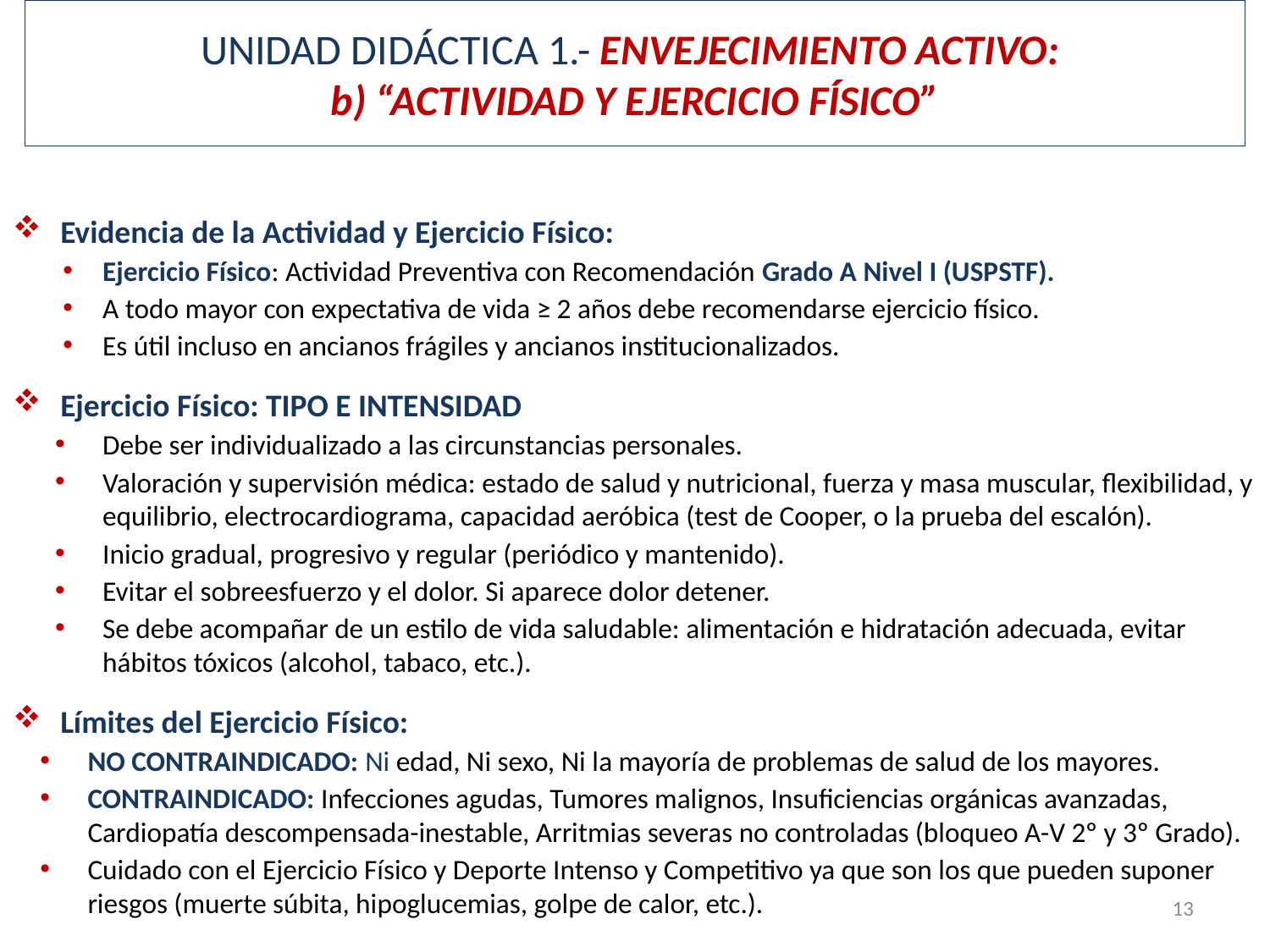

# UNIDAD DIDÁCTICA 1.- ENVEJECIMIENTO ACTIVO: b) “ACTIVIDAD Y EJERCICIO FÍSICO”

Evidencia de la Actividad y Ejercicio Físico:
Ejercicio Físico: Actividad Preventiva con Recomendación Grado A Nivel I (USPSTF).
A todo mayor con expectativa de vida ≥ 2 años debe recomendarse ejercicio físico.
Es útil incluso en ancianos frágiles y ancianos institucionalizados.

Ejercicio Físico: TIPO E INTENSIDAD
Debe ser individualizado a las circunstancias personales.
Valoración y supervisión médica: estado de salud y nutricional, fuerza y masa muscular, flexibilidad, y equilibrio, electrocardiograma, capacidad aeróbica (test de Cooper, o la prueba del escalón).
Inicio gradual, progresivo y regular (periódico y mantenido).
Evitar el sobreesfuerzo y el dolor. Si aparece dolor detener.
Se debe acompañar de un estilo de vida saludable: alimentación e hidratación adecuada, evitar hábitos tóxicos (alcohol, tabaco, etc.).

Límites del Ejercicio Físico:
NO CONTRAINDICADO: Ni edad, Ni sexo, Ni la mayoría de problemas de salud de los mayores.
CONTRAINDICADO: Infecciones agudas, Tumores malignos, Insuficiencias orgánicas avanzadas, Cardiopatía descompensada-inestable, Arritmias severas no controladas (bloqueo A-V 2º y 3º Grado).
Cuidado con el Ejercicio Físico y Deporte Intenso y Competitivo ya que son los que pueden suponer riesgos (muerte súbita, hipoglucemias, golpe de calor, etc.).

13